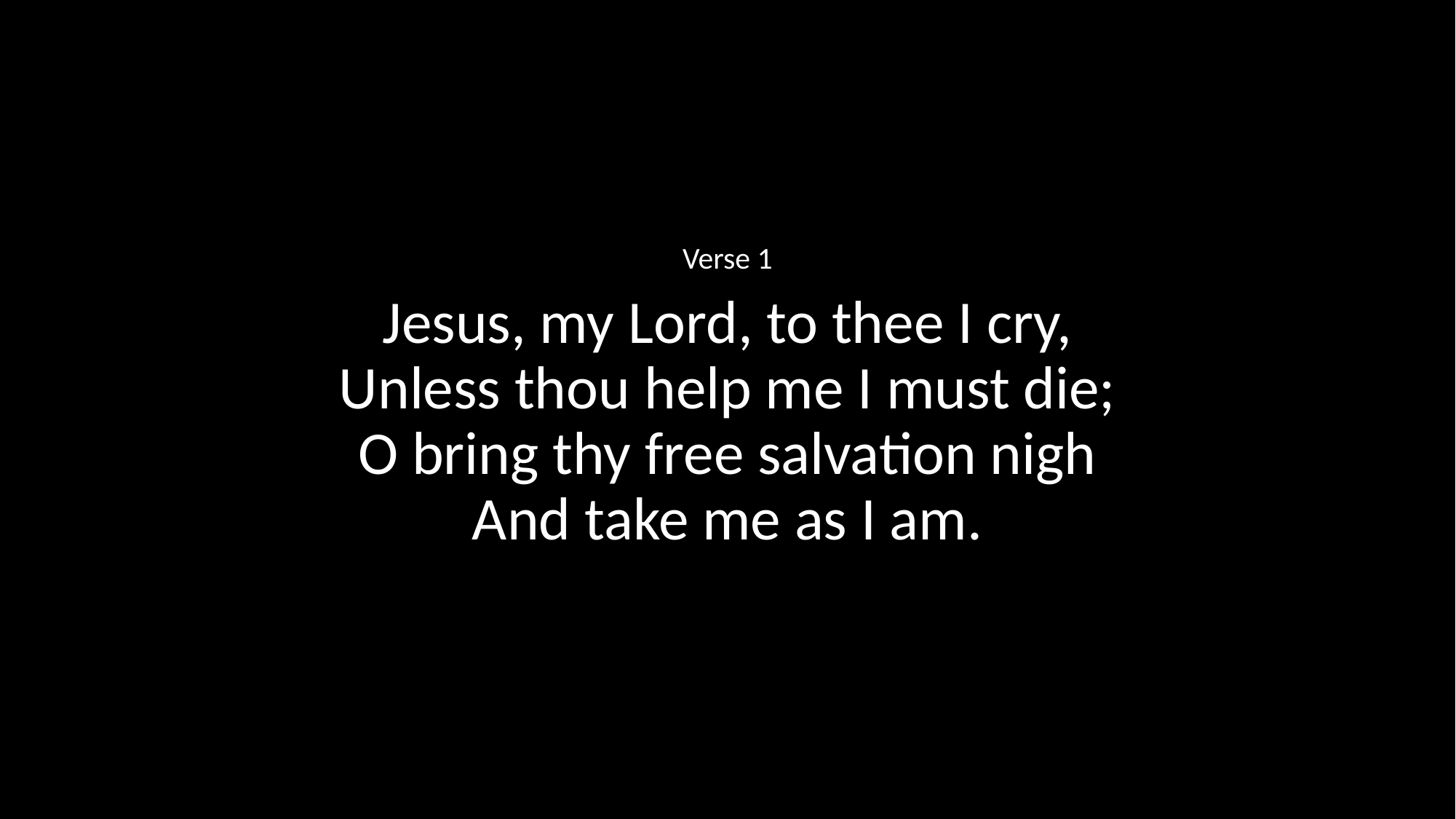

Verse 1
Jesus, my Lord, to thee I cry,
Unless thou help me I must die;
O bring thy free salvation nigh
And take me as I am.